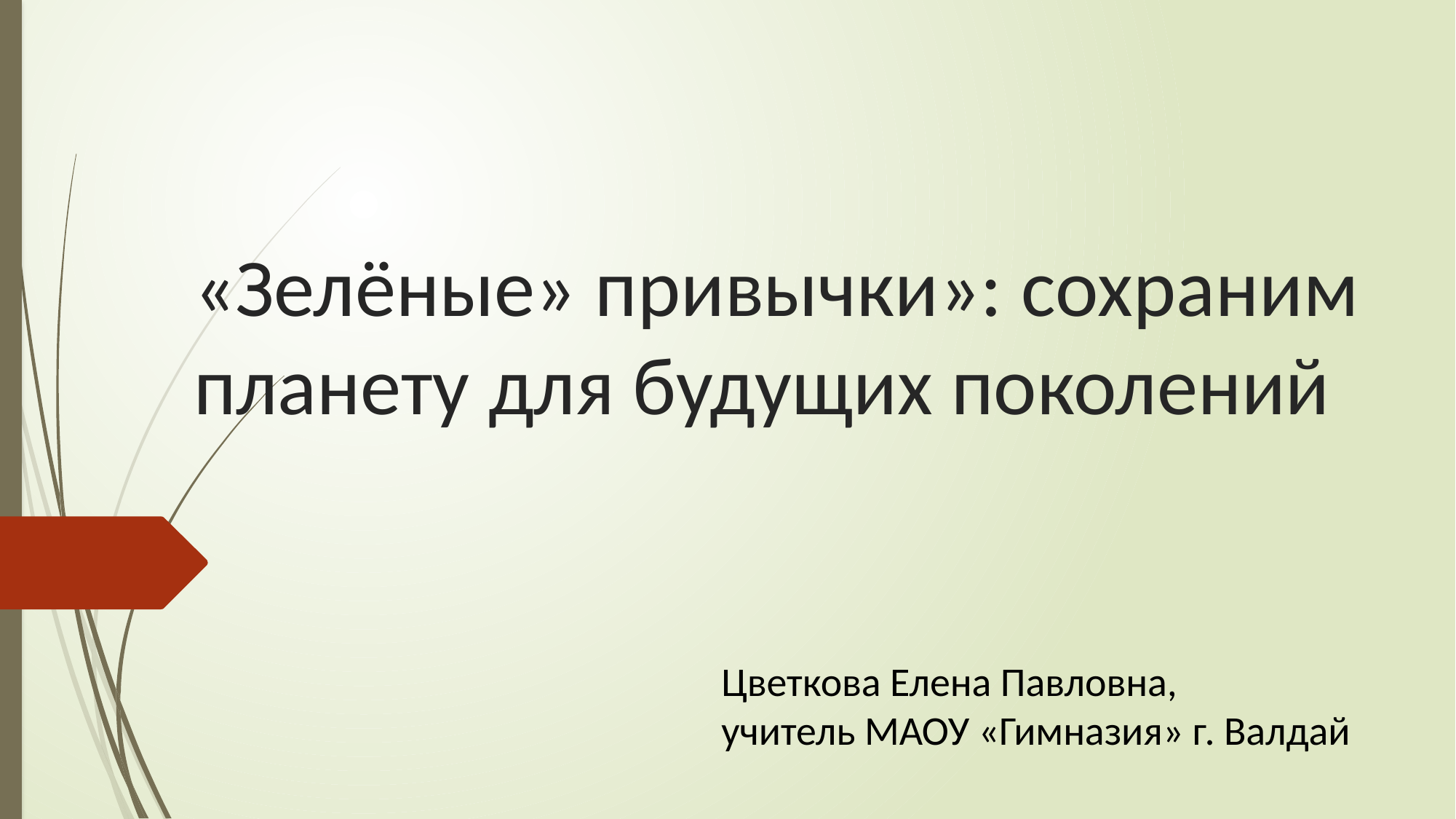

# «Зелёные» привычки»: сохраним планету для будущих поколений
Цветкова Елена Павловна,
учитель МАОУ «Гимназия» г. Валдай